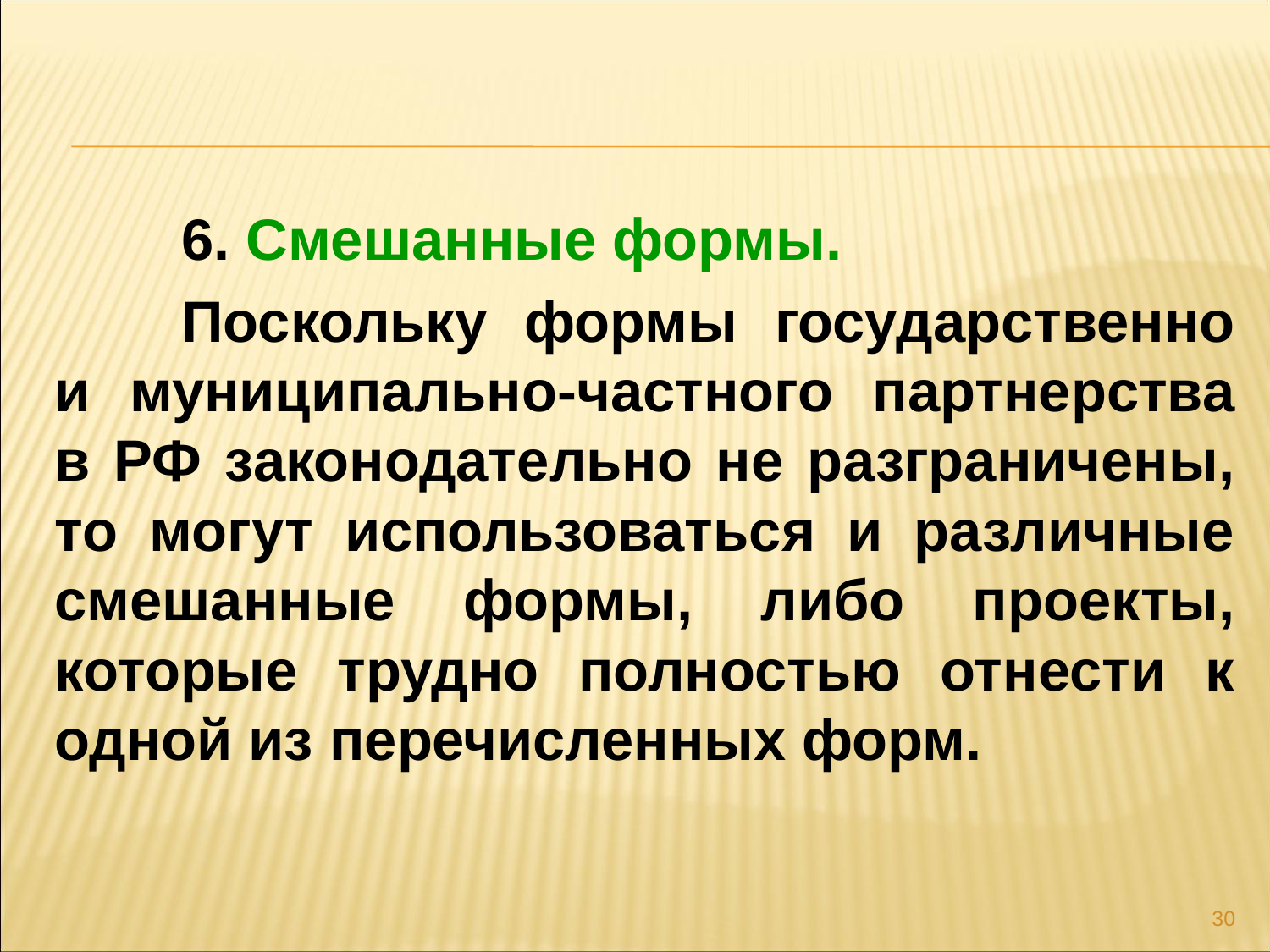

6. Смешанные формы.
	Поскольку формы государственно и муниципально-частного партнерства в РФ законодательно не разграничены, то могут использоваться и различные смешанные формы, либо проекты, которые трудно полностью отнести к одной из перечисленных форм.

30